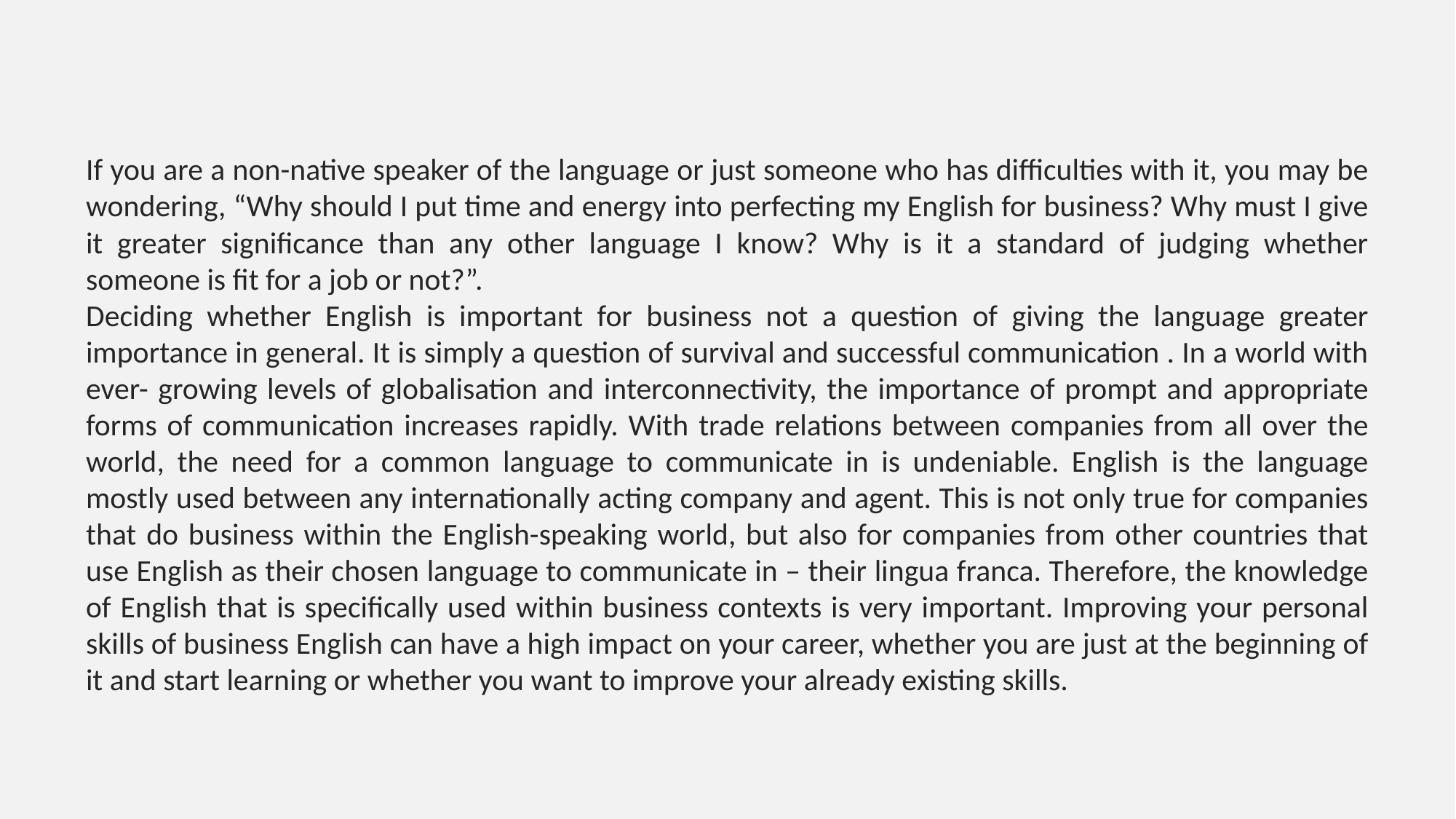

If you are a non-native speaker of the language or just someone who has difficulties with it, you may be wondering, “Why should I put time and energy into perfecting my English for business? Why must I give it greater significance than any other language I know? Why is it a standard of judging whether someone is fit for a job or not?”.
Deciding whether English is important for business not a question of giving the language greater importance in general. It is simply a question of survival and successful communication . In a world with ever- growing levels of globalisation and interconnectivity, the importance of prompt and appropriate forms of communication increases rapidly. With trade relations between companies from all over the world, the need for a common language to communicate in is undeniable. English is the language mostly used between any internationally acting company and agent. This is not only true for companies that do business within the English-speaking world, but also for companies from other countries that use English as their chosen language to communicate in – their lingua franca. Therefore, the knowledge of English that is specifically used within business contexts is very important. Improving your personal skills of business English can have a high impact on your career, whether you are just at the beginning of it and start learning or whether you want to improve your already existing skills.